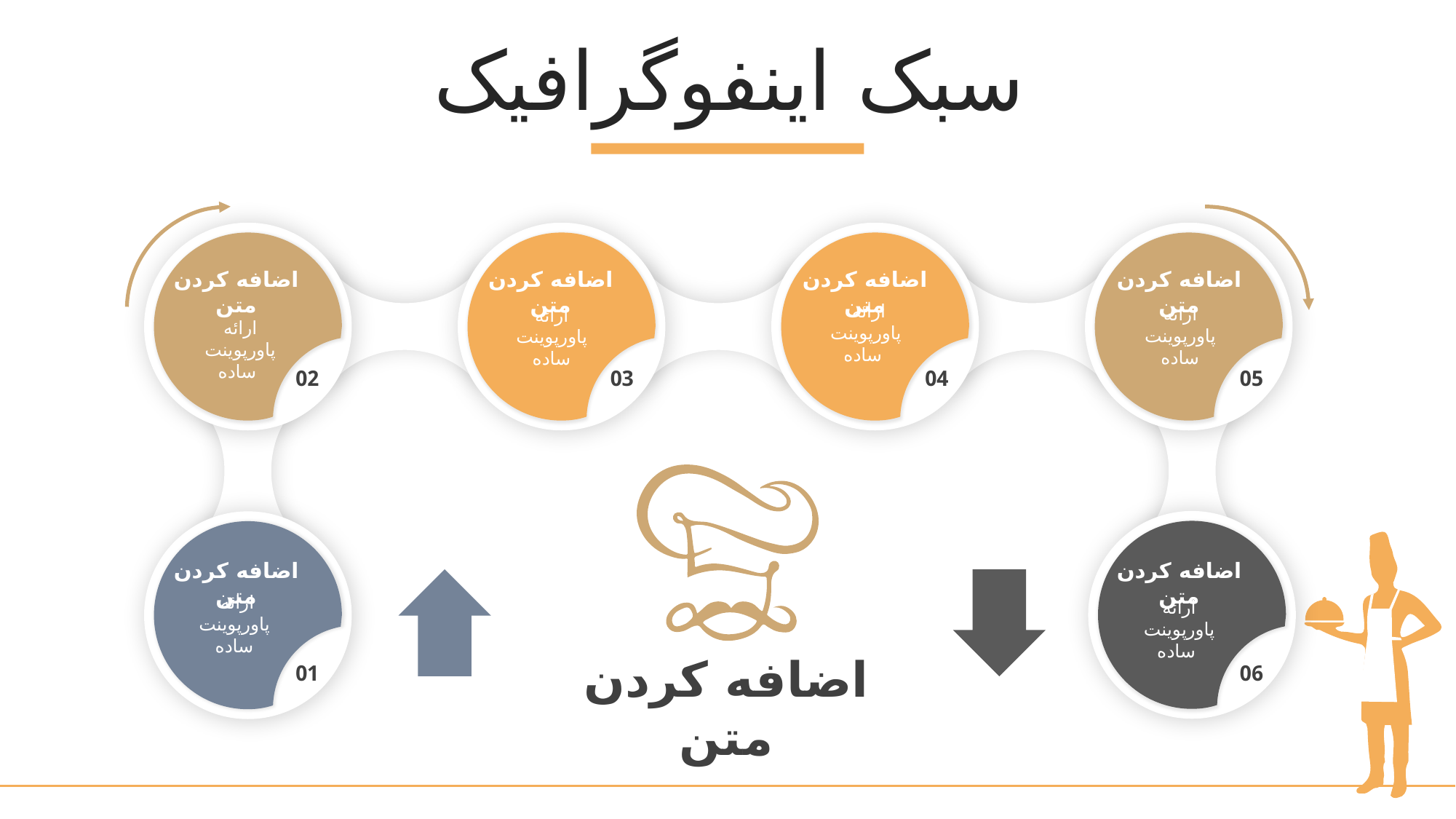

سبک اینفوگرافیک

اضافه کردن متن
ارائه
پاورپوینت
ساده
اضافه کردن متن
ارائه
 پاورپوینت
ساده
اضافه کردن متن
ارائه
پاورپوینت
 ساده
اضافه کردن متن
ارائه
 پاورپوینت
ساده
02
03
04
05

اضافه کردن متن
ارائه
 پاورپوینت
 ساده
اضافه کردن متن
ارائه
پاورپوینت
ساده

اضافه کردن متن
01
06